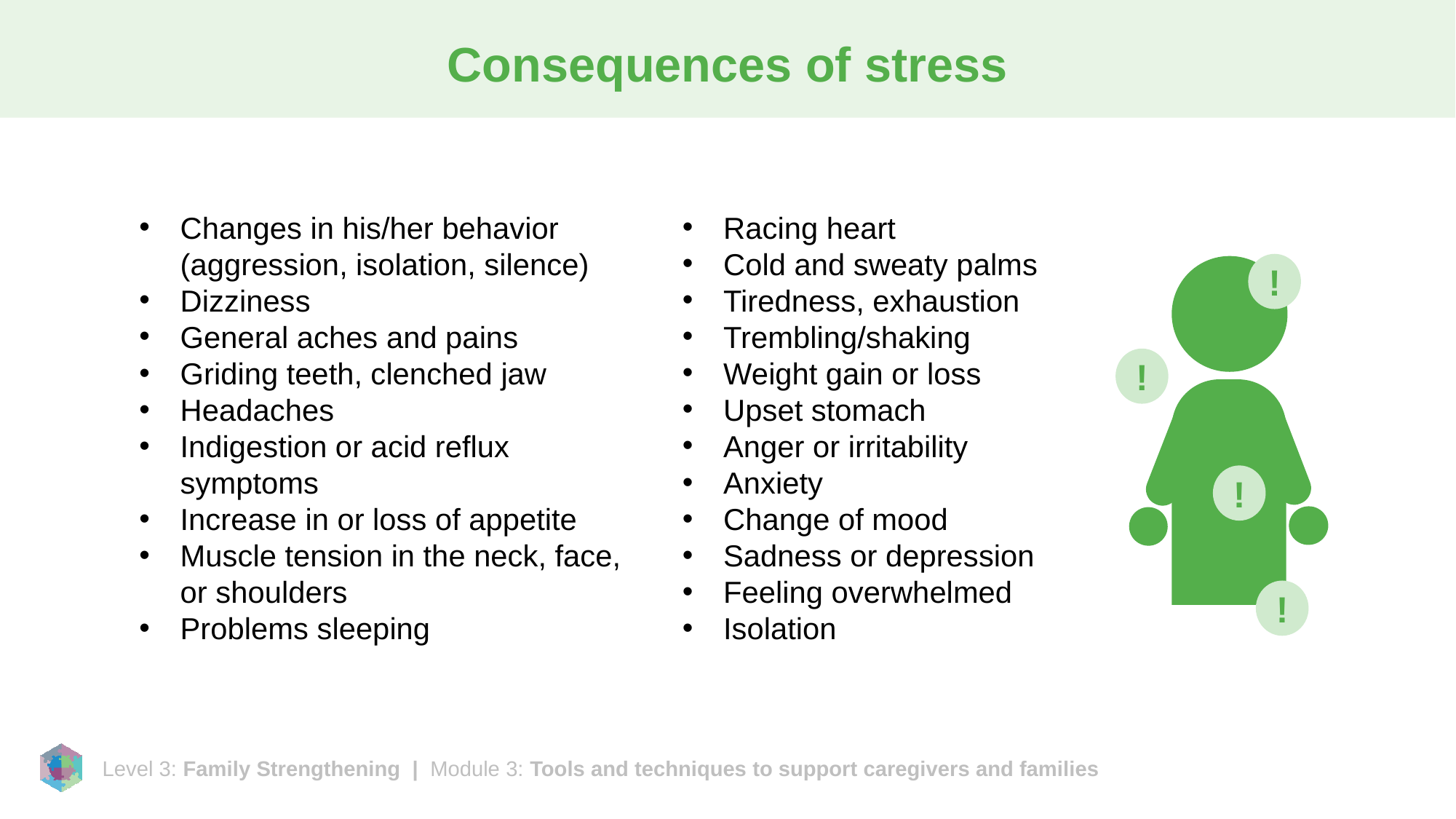

# Consequences of stress
Changes in his/her behavior (aggression, isolation, silence)
Dizziness
General aches and pains
Griding teeth, clenched jaw
Headaches
Indigestion or acid reflux symptoms
Increase in or loss of appetite
Muscle tension in the neck, face, or shoulders
Problems sleeping

Racing heart
Cold and sweaty palms
Tiredness, exhaustion
Trembling/shaking
Weight gain or loss
Upset stomach
Anger or irritability
Anxiety
Change of mood
Sadness or depression
Feeling overwhelmed
Isolation
!

!
!
!